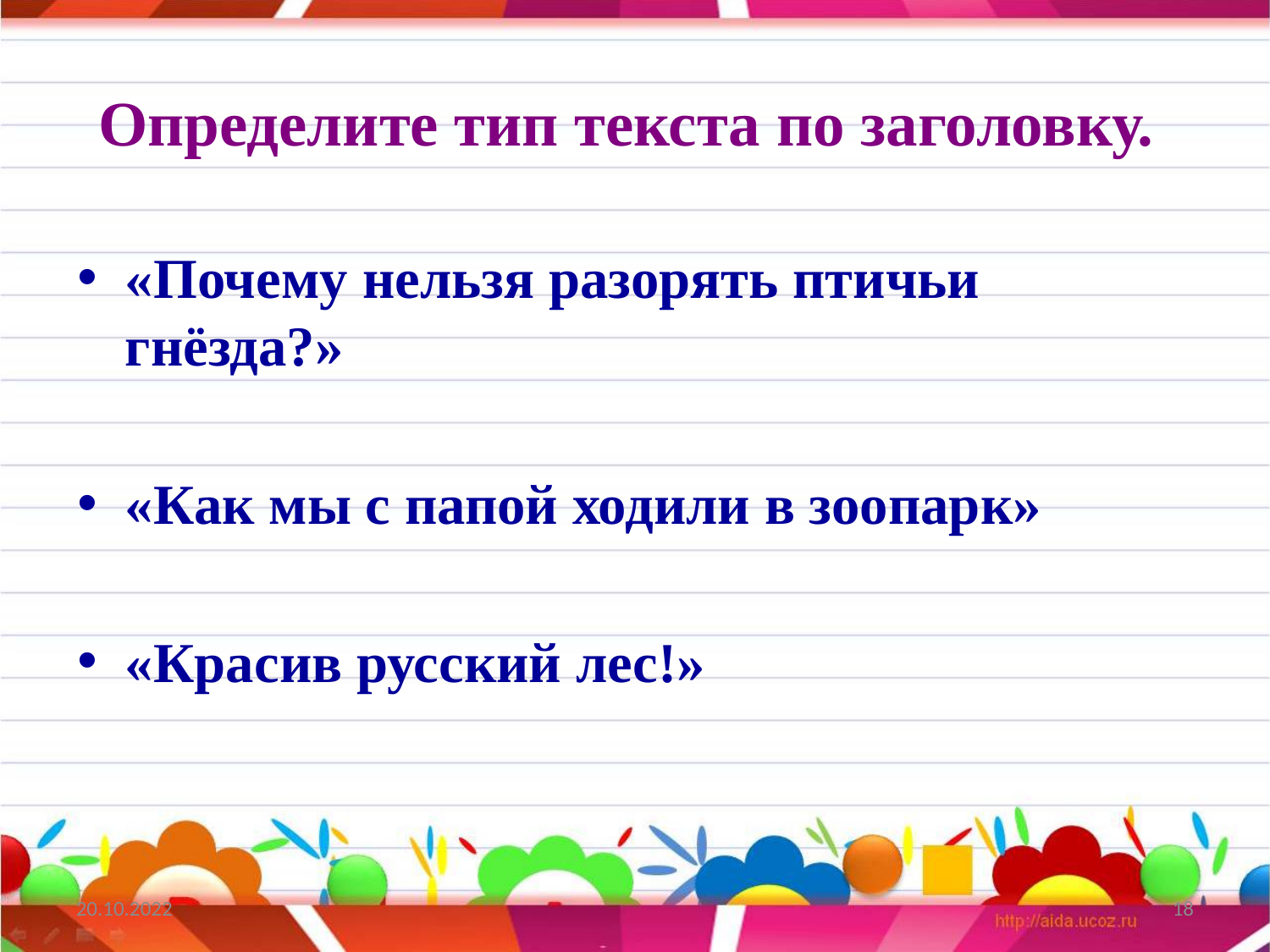

Определите тип текста по заголовку.
«Почему нельзя разорять птичьи гнёзда?»

«Как мы с папой ходили в зоопарк»

«Красив русский лес!»

20.10.2022
18